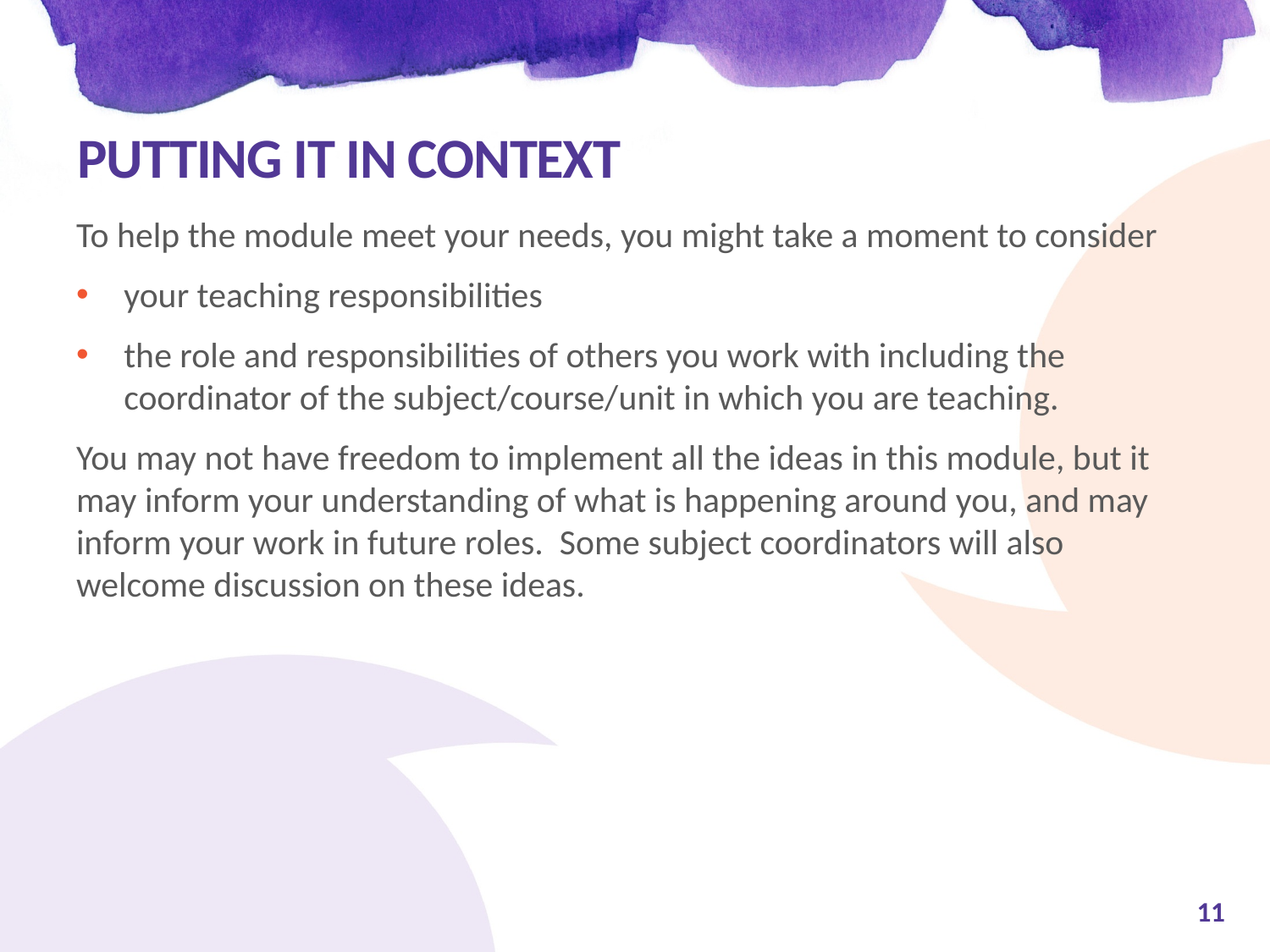

# Putting it in context
To help the module meet your needs, you might take a moment to consider
your teaching responsibilities
the role and responsibilities of others you work with including the coordinator of the subject/course/unit in which you are teaching.
You may not have freedom to implement all the ideas in this module, but it may inform your understanding of what is happening around you, and may inform your work in future roles.  Some subject coordinators will also welcome discussion on these ideas.
11